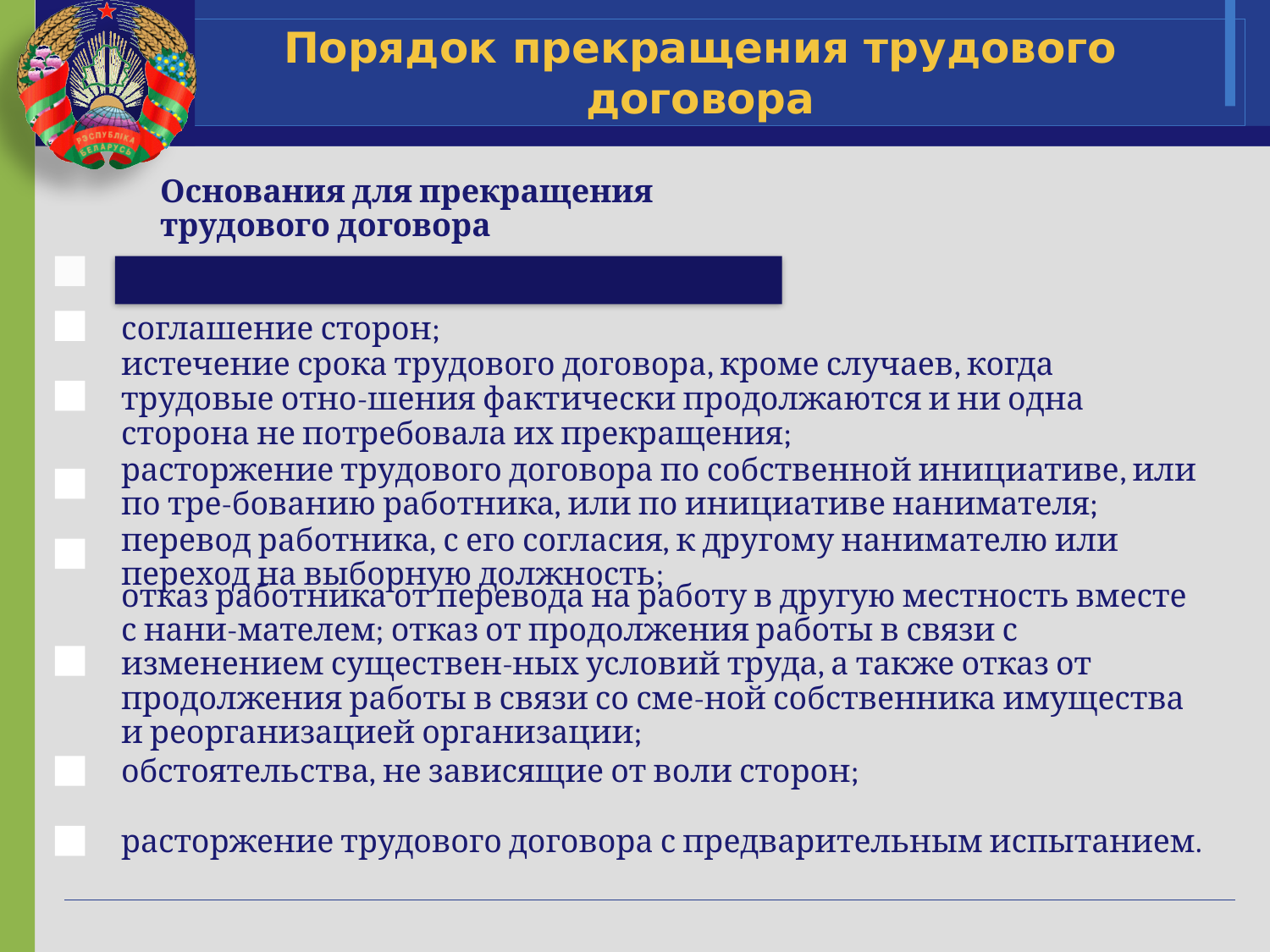

# Порядок прекращения трудового договора
Основания для прекращения трудового договора
соглашение сторон;
истечение срока трудового договора, кроме случаев, когда трудовые отно-шения фактически продолжаются и ни одна сторона не потребовала их прекращения;
расторжение трудового договора по собственной инициативе, или по тре-бованию работника, или по инициативе нанимателя;
перевод работника, с его согласия, к другому нанимателю или переход на выборную должность;
отказ работника от перевода на работу в другую местность вместе с нани-мателем; отказ от продолжения работы в связи с изменением существен-ных условий труда, а также отказ от продолжения работы в связи со сме-ной собственника имущества и реорганизацией организации;
обстоятельства, не зависящие от воли сторон;
расторжение трудового договора с предварительным испытанием.